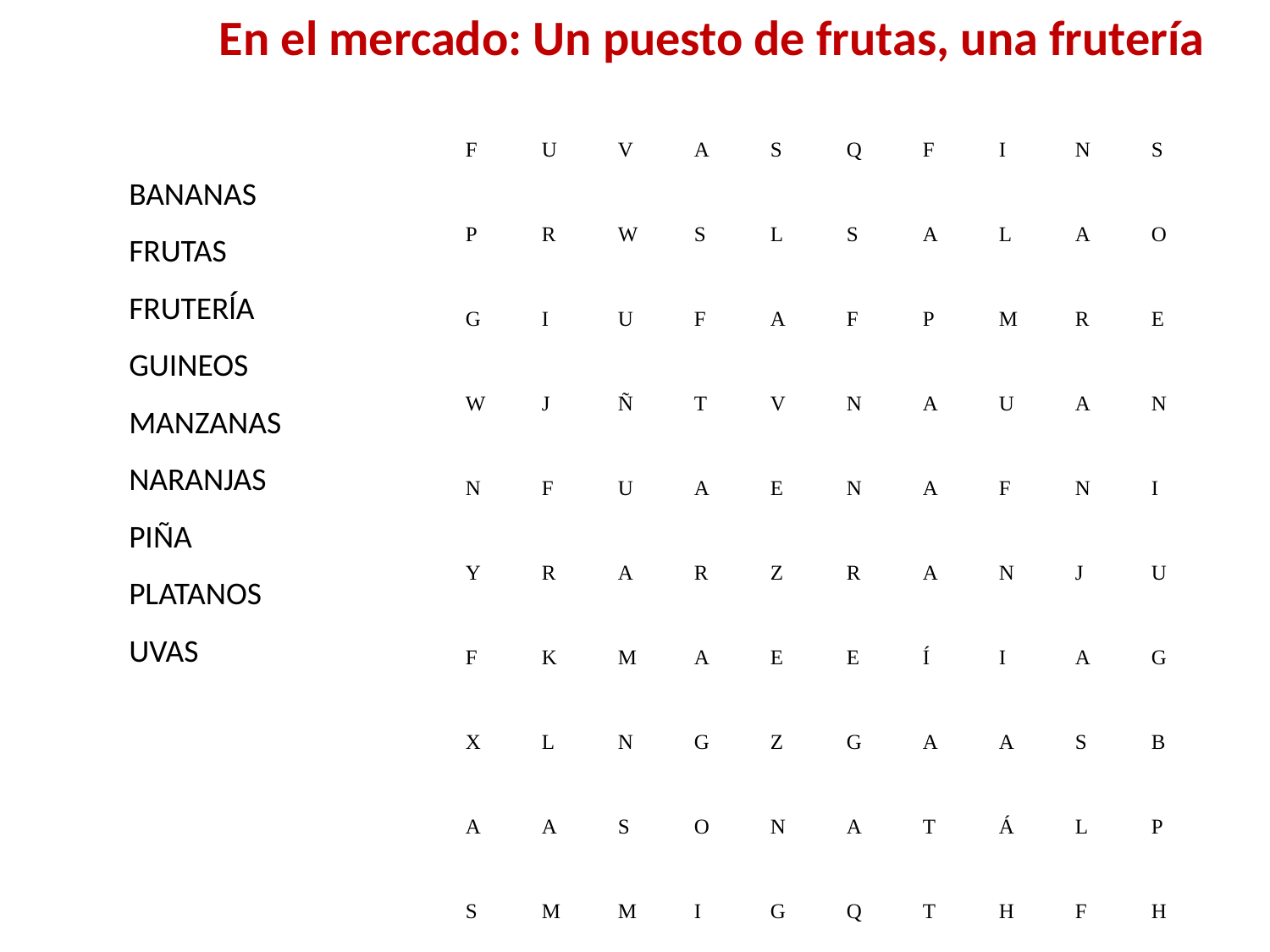

En el mercado: Un puesto de frutas, una frutería
| F | U | V | A | S | Q | F | I | N | S |
| --- | --- | --- | --- | --- | --- | --- | --- | --- | --- |
| P | R | W | S | L | S | A | L | A | O |
| G | I | U | F | A | F | P | M | R | E |
| W | J | Ñ | T | V | N | A | U | A | N |
| N | F | U | A | E | N | A | F | N | I |
| Y | R | A | R | Z | R | A | N | J | U |
| F | K | M | A | E | E | Í | I | A | G |
| X | L | N | G | Z | G | A | A | S | B |
| A | A | S | O | N | A | T | Á | L | P |
| S | M | M | I | G | Q | T | H | F | H |
BANANAS
FRUTAS
FRUTERĺA
GUINEOS
MANZANAS
NARANJAS
PIÑA
PLATANOS
UVAS